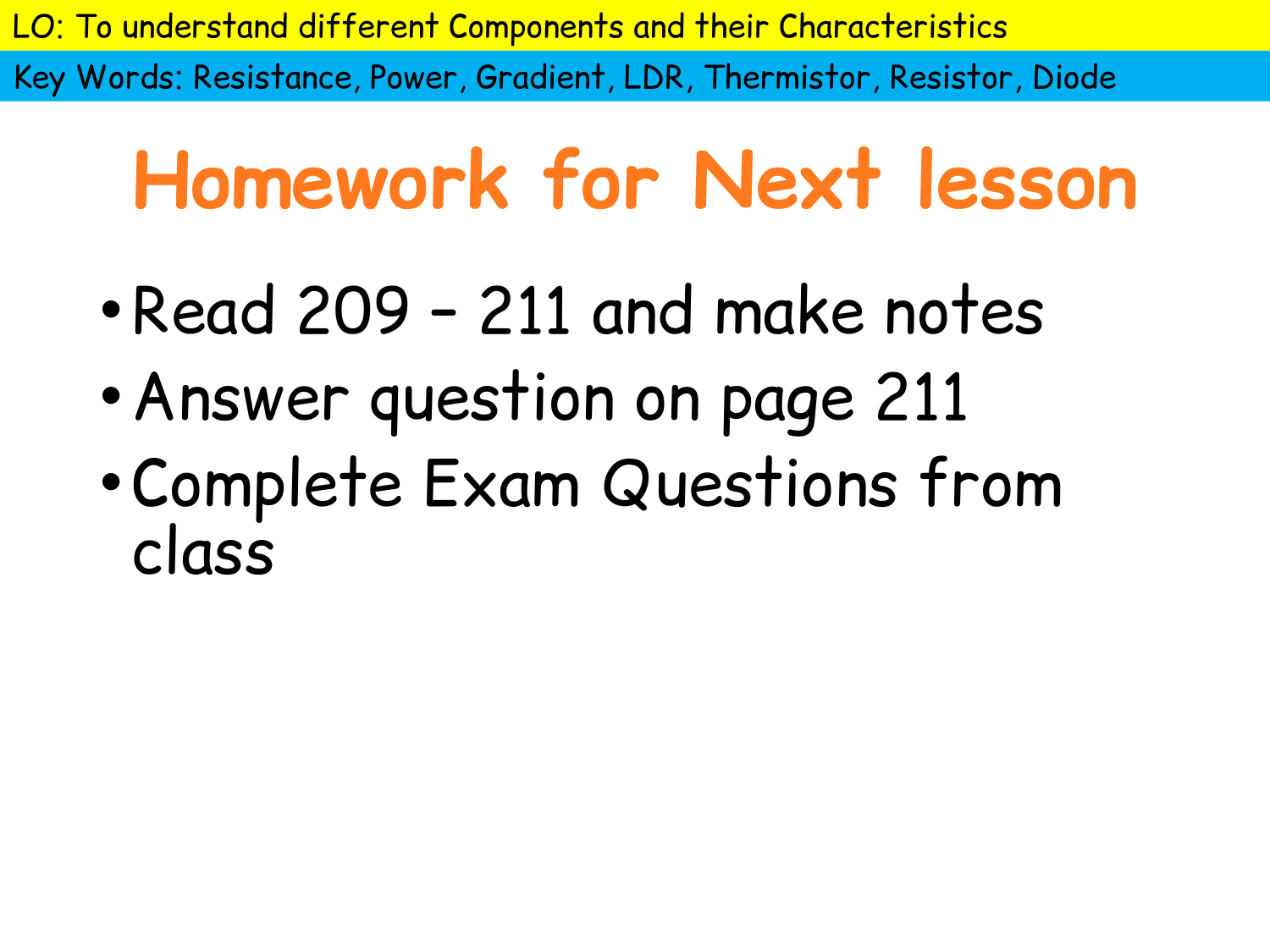

# Homework for Next lesson
Read 209 – 211 and make notes
Answer question on page 211
Complete Exam Questions from class